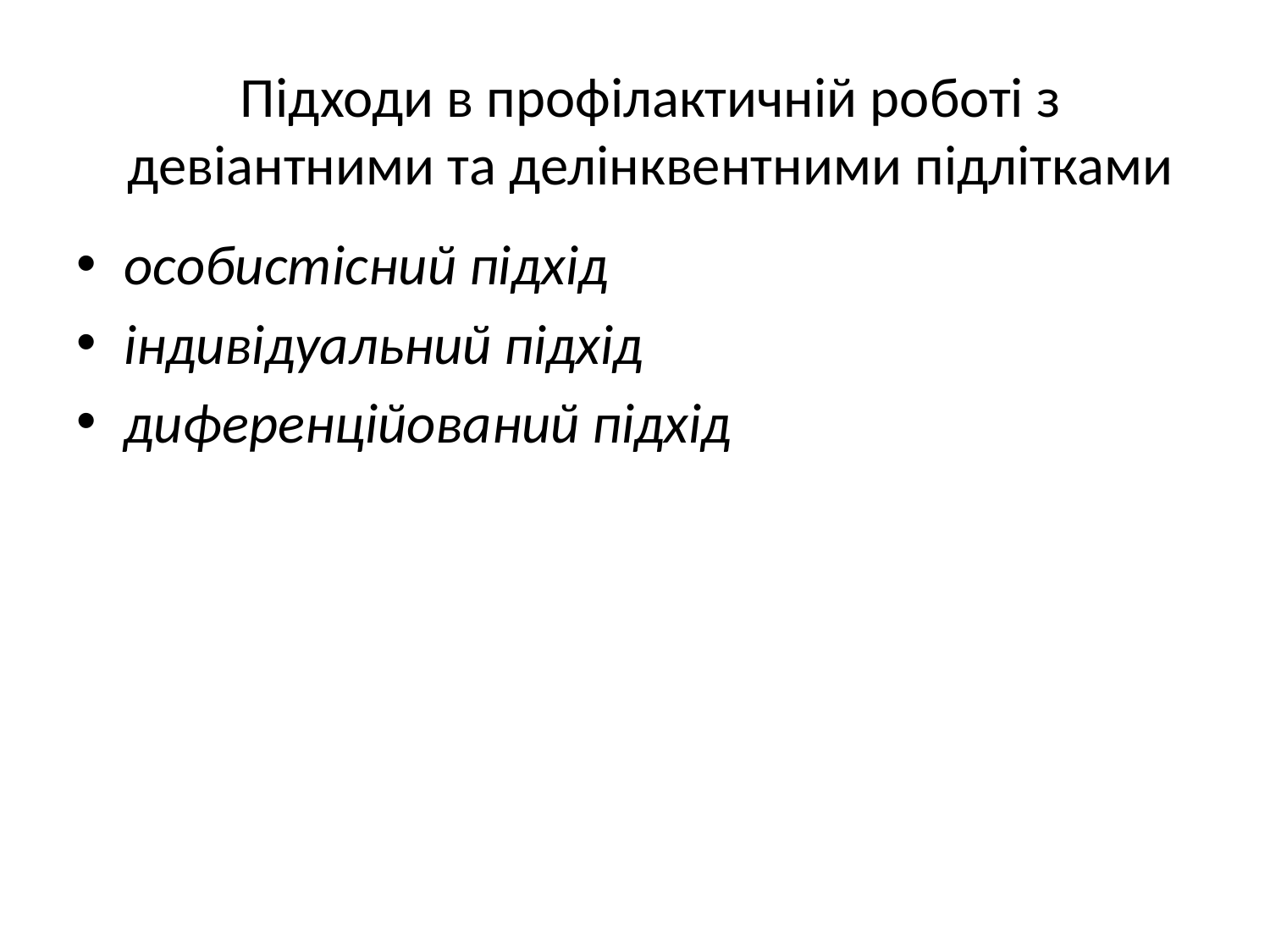

# Підходи в профілактичній роботі з девіантними та делінквентними підлітками
особистісний підхід
індивідуальний підхід
диференційований підхід